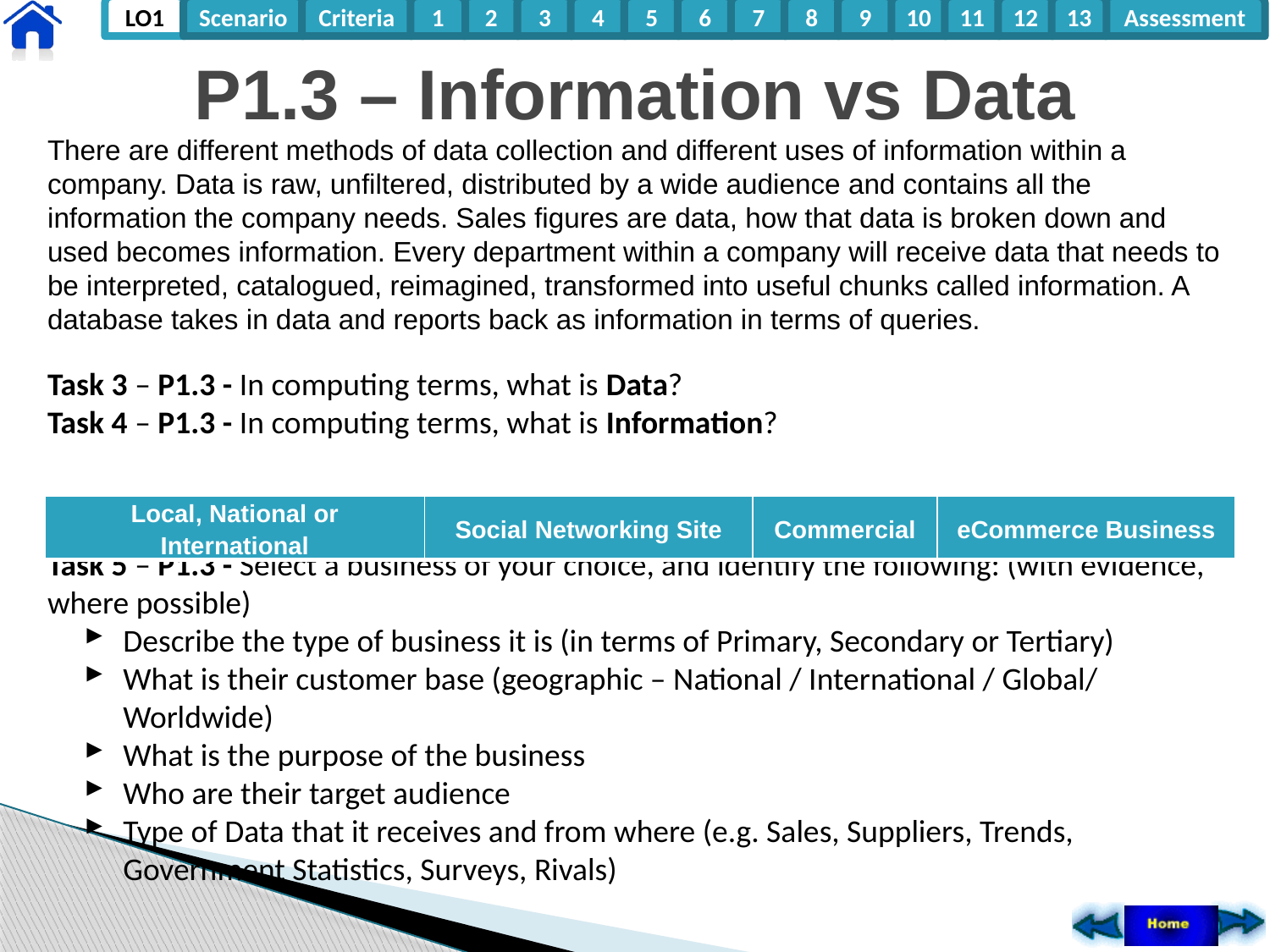

# P1.3 – Information vs Data
There are different methods of data collection and different uses of information within a company. Data is raw, unfiltered, distributed by a wide audience and contains all the information the company needs. Sales figures are data, how that data is broken down and used becomes information. Every department within a company will receive data that needs to be interpreted, catalogued, reimagined, transformed into useful chunks called information. A database takes in data and reports back as information in terms of queries.

Task 3 – P1.3 - In computing terms, what is Data?
Task 4 – P1.3 - In computing terms, what is Information?

Task 5 – P1.3 - Select a business of your choice, and identify the following: (with evidence, where possible)
Describe the type of business it is (in terms of Primary, Secondary or Tertiary)
What is their customer base (geographic – National / International / Global/ Worldwide)
What is the purpose of the business
Who are their target audience
Type of Data that it receives and from where (e.g. Sales, Suppliers, Trends, Government Statistics, Surveys, Rivals)
| Local, National or International | Social Networking Site | Commercial | eCommerce Business |
| --- | --- | --- | --- |